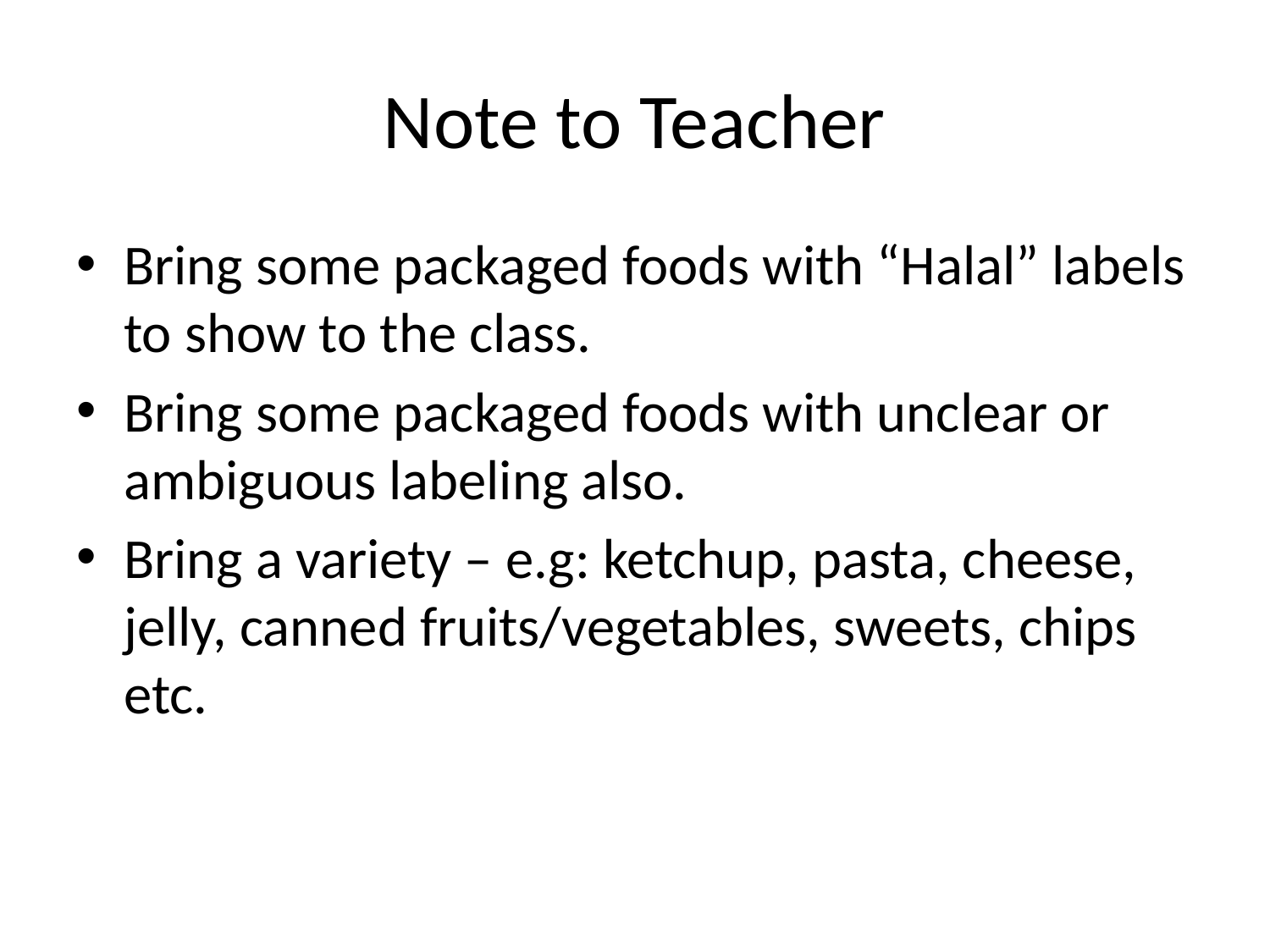

# Note to Teacher
Bring some packaged foods with “Halal” labels to show to the class.
Bring some packaged foods with unclear or ambiguous labeling also.
Bring a variety – e.g: ketchup, pasta, cheese, jelly, canned fruits/vegetables, sweets, chips etc.